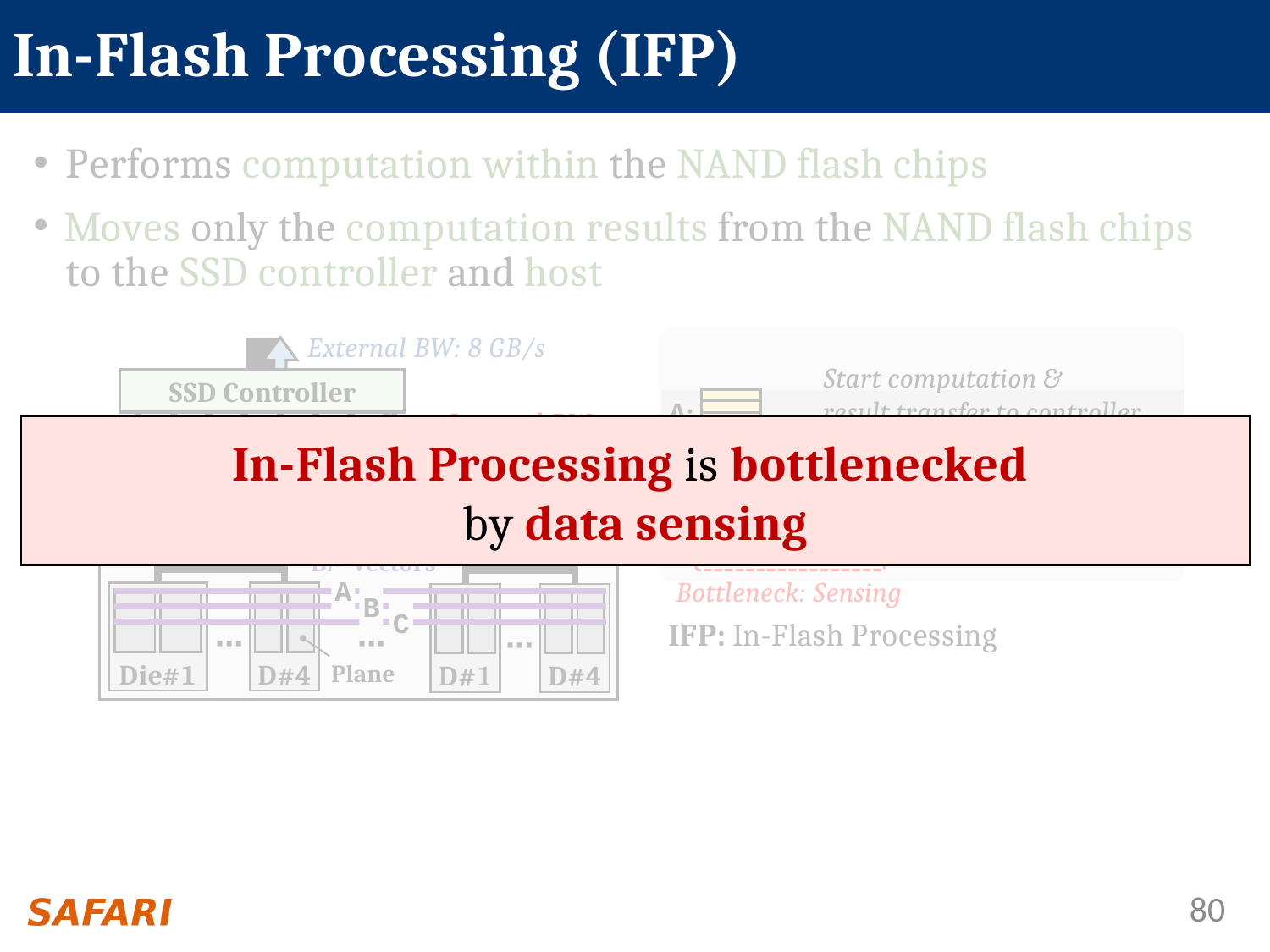

# In-Flash Processing (IFP)
Performs computation within the NAND flash chips
Moves only the computation results from the NAND flash chips to the SSD controller and host

External BW: 8 GB/s

Start computation &
result transfer to controller
SSD Controller
A:

Internal BW:
9.6 (1.2×8) GB/s

In-Flash Processing is bottlenecked
by data sensing

Channels

B:

NAND Flash Array

C:

Channel#1
Channel#8

Bit-Vectors

Bottleneck: Sensing
A
Die#1

D#4

D#1

D#4

B
IFP: In-Flash Processing
C
⋯
⋯
⋯
Plane